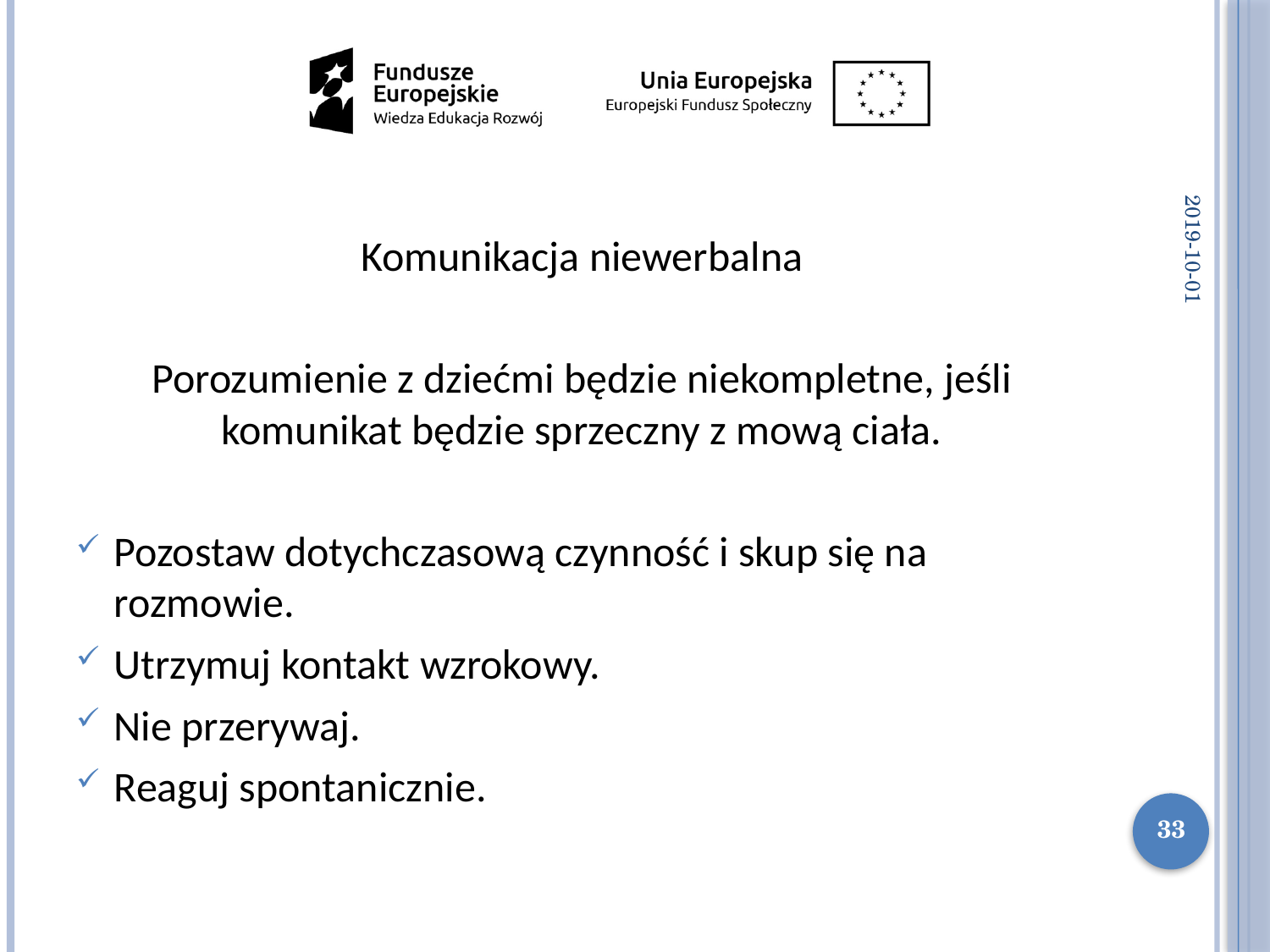

2019-10-01
Komunikacja niewerbalna

Porozumienie z dziećmi będzie niekompletne, jeśli komunikat będzie sprzeczny z mową ciała.

Pozostaw dotychczasową czynność i skup się na rozmowie.
Utrzymuj kontakt wzrokowy.
Nie przerywaj.
Reaguj spontanicznie.

33